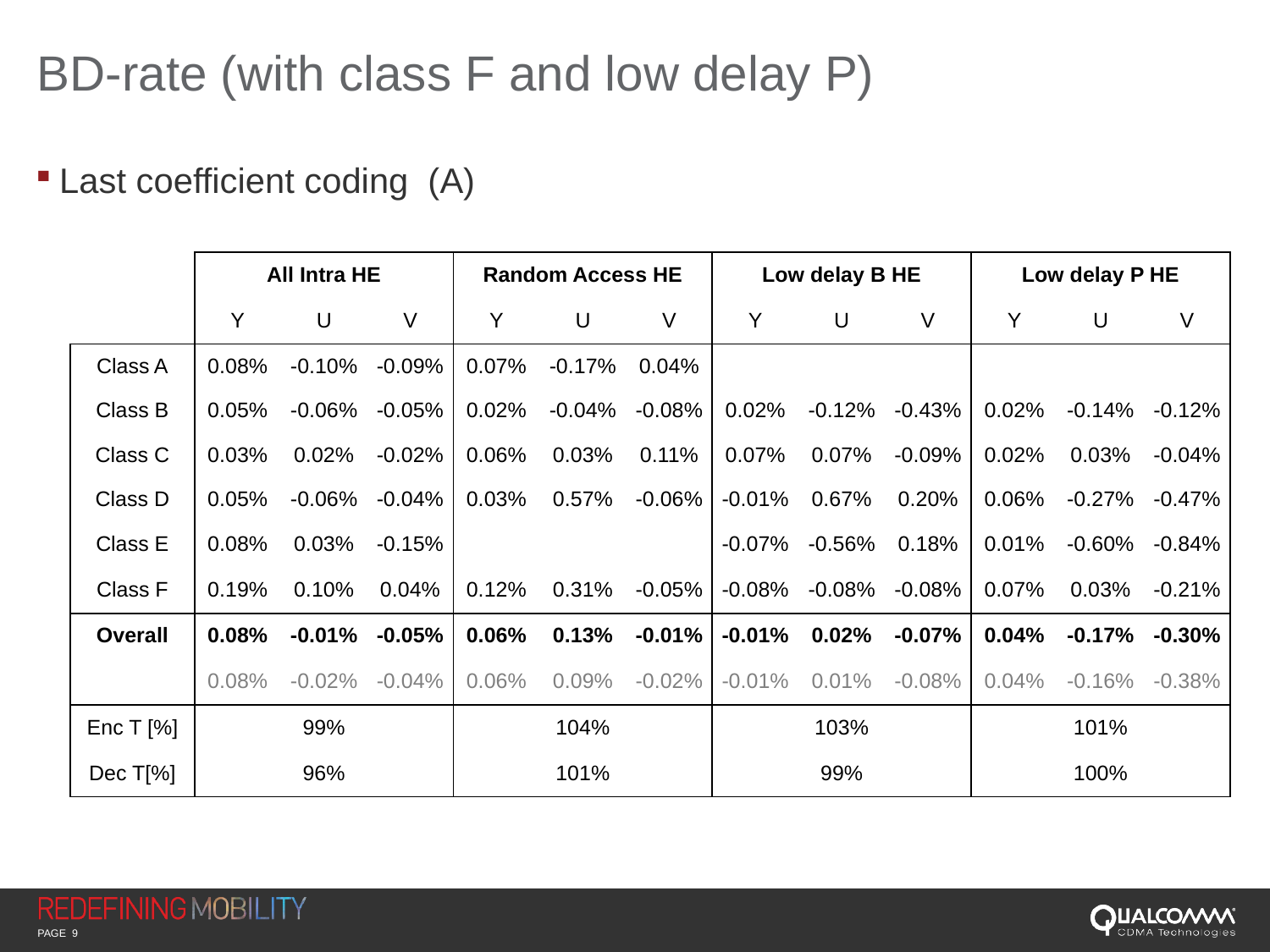

# BD-rate (with class F and low delay P)

Last coefficient coding  (A)

|  | All Intra HE |  |  | Random Access HE |  |  | Low delay B HE |  |  | Low delay P HE |  |  |
| --- | --- | --- | --- | --- | --- | --- | --- | --- | --- | --- | --- | --- |
|  | Y | U | V | Y | U | V | Y | U | V | Y | U | V |
| Class A | 0.08% | -0.10% | -0.09% | 0.07% | -0.17% | 0.04% |  |  |  |  |  |  |
| Class B | 0.05% | -0.06% | -0.05% | 0.02% | -0.04% | -0.08% | 0.02% | -0.12% | -0.43% | 0.02% | -0.14% | -0.12% |
| Class C | 0.03% | 0.02% | -0.02% | 0.06% | 0.03% | 0.11% | 0.07% | 0.07% | -0.09% | 0.02% | 0.03% | -0.04% |
| Class D | 0.05% | -0.06% | -0.04% | 0.03% | 0.57% | -0.06% | -0.01% | 0.67% | 0.20% | 0.06% | -0.27% | -0.47% |
| Class E | 0.08% | 0.03% | -0.15% |  |  |  | -0.07% | -0.56% | 0.18% | 0.01% | -0.60% | -0.84% |
| Class F | 0.19% | 0.10% | 0.04% | 0.12% | 0.31% | -0.05% | -0.08% | -0.08% | -0.08% | 0.07% | 0.03% | -0.21% |
| Overall | 0.08% | -0.01% | -0.05% | 0.06% | 0.13% | -0.01% | -0.01% | 0.02% | -0.07% | 0.04% | -0.17% | -0.30% |
|  | 0.08% | -0.02% | -0.04% | 0.06% | 0.09% | -0.02% | -0.01% | 0.01% | -0.08% | 0.04% | -0.16% | -0.38% |
| Enc T [%] | 99% |  |  | 104% |  |  | 103% |  |  | 101% |  |  |
| Dec T[%] | 96% |  |  | 101% |  |  | 99% |  |  | 100% |  |  |